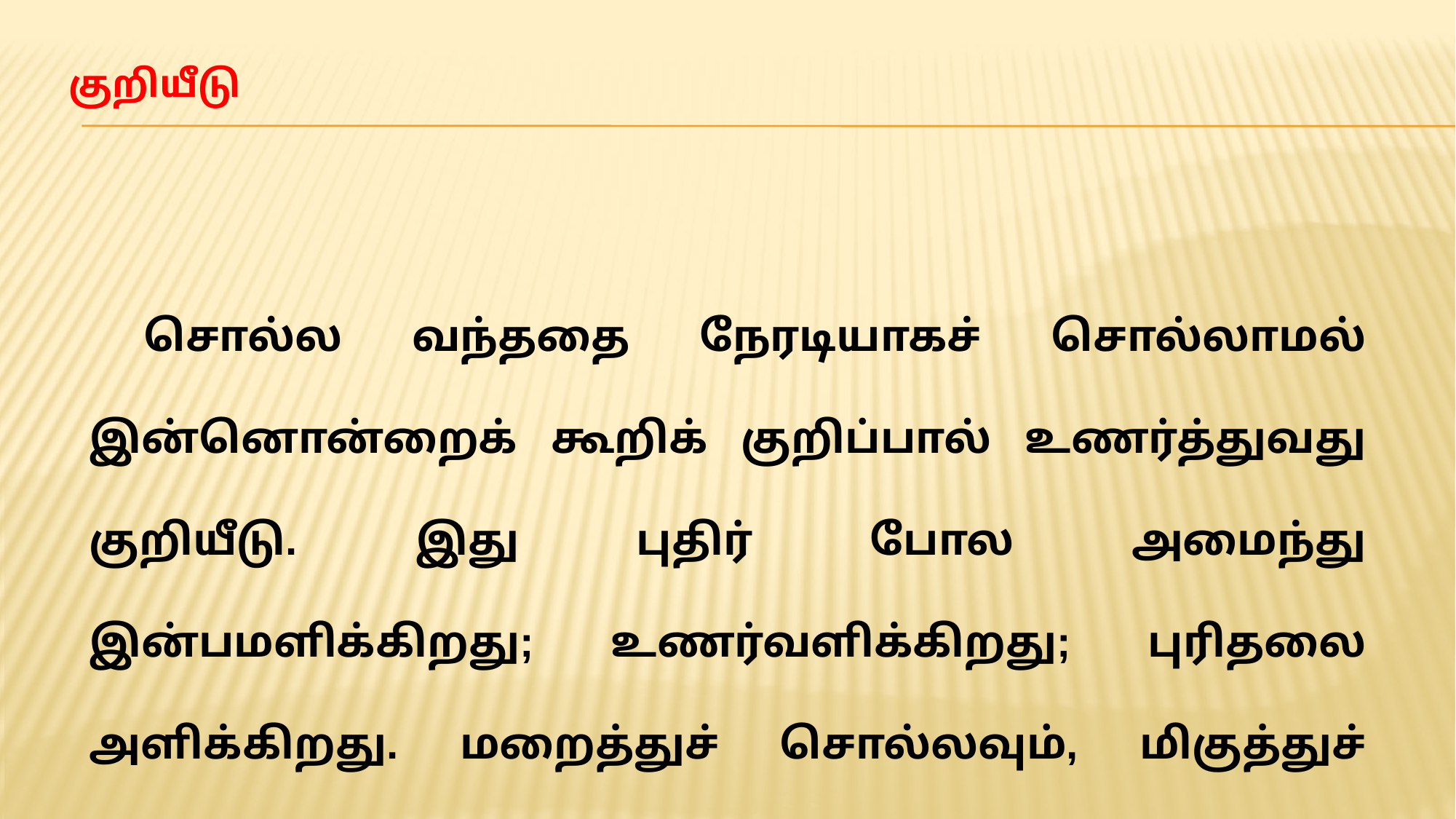

# குறியீடு
சொல்ல வந்ததை நேரடியாகச் சொல்லாமல் இன்னொன்றைக் கூறிக் குறிப்பால் உணர்த்துவது குறியீடு. இது புதிர் போல அமைந்து இன்பமளிக்கிறது; உணர்வளிக்கிறது; புரிதலை அளிக்கிறது. மறைத்துச் சொல்லவும், மிகுத்துச் சொல்லவும் அழுத்திச் சொல்லவும் குறியீடு பயன்படுகிறது.